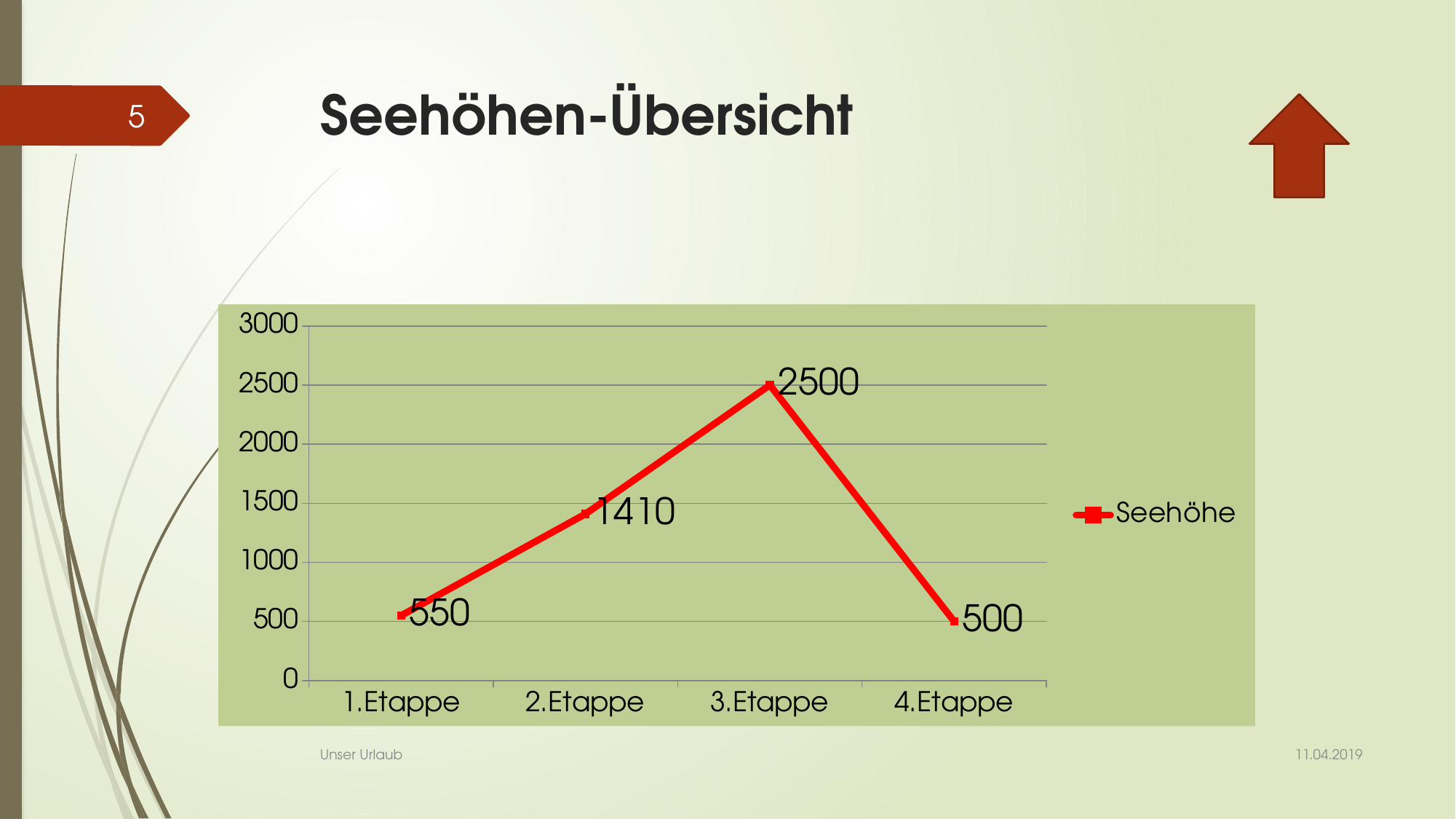

# Seehöhen-Übersicht
5

### Chart

| Category | Seehöhe |
|---|---|
| 1.Etappe | 550.0 |
| 2.Etappe | 1410.0 |
| 3.Etappe | 2500.0 |
| 4.Etappe | 500.0 |
11.04.2019
Unser Urlaub